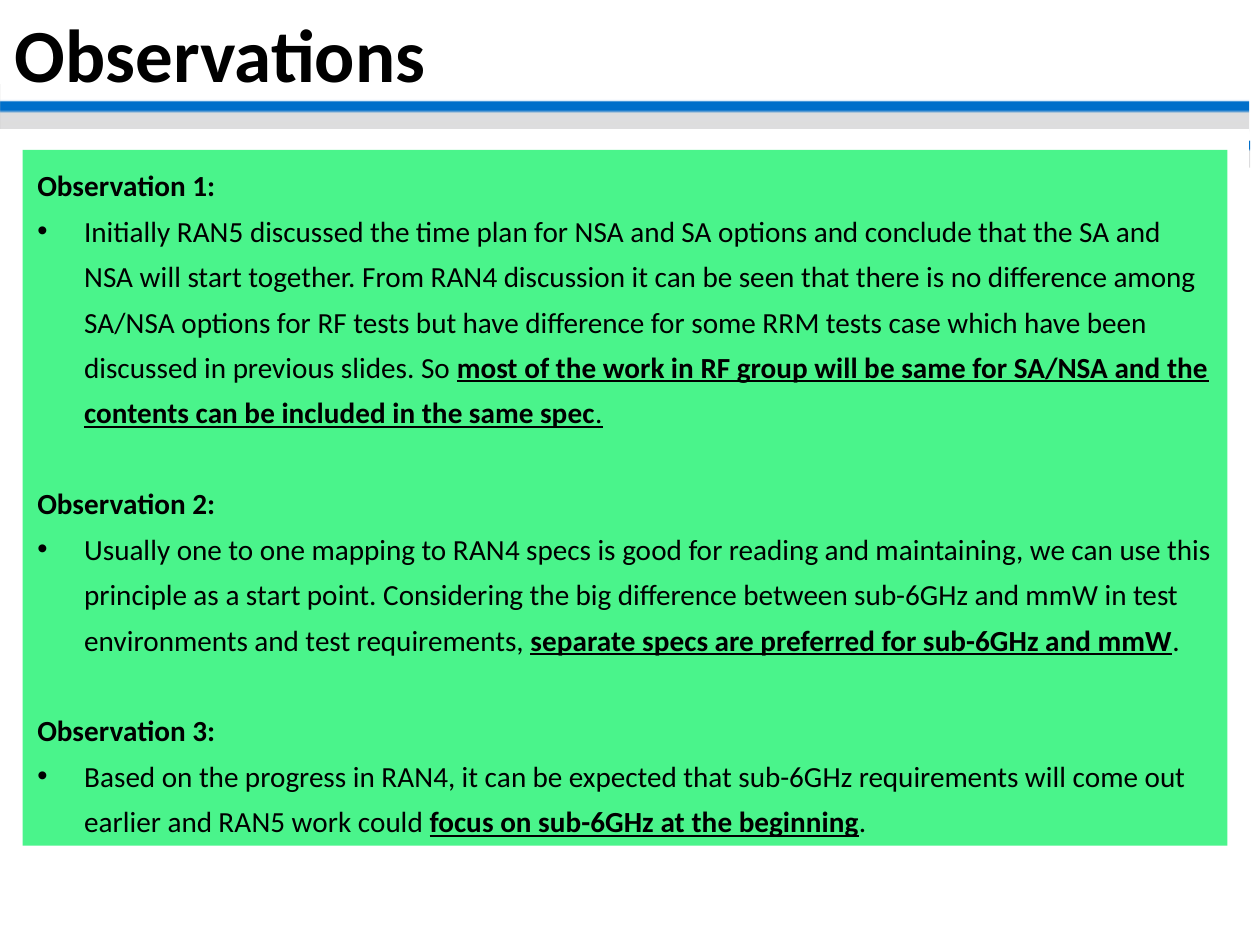

Observations
Observation 1:
Initially RAN5 discussed the time plan for NSA and SA options and conclude that the SA and NSA will start together. From RAN4 discussion it can be seen that there is no difference among SA/NSA options for RF tests but have difference for some RRM tests case which have been discussed in previous slides. So most of the work in RF group will be same for SA/NSA and the contents can be included in the same spec.

Observation 2:
Usually one to one mapping to RAN4 specs is good for reading and maintaining, we can use this principle as a start point. Considering the big difference between sub-6GHz and mmW in test environments and test requirements, separate specs are preferred for sub-6GHz and mmW.

Observation 3:
Based on the progress in RAN4, it can be expected that sub-6GHz requirements will come out earlier and RAN5 work could focus on sub-6GHz at the beginning.